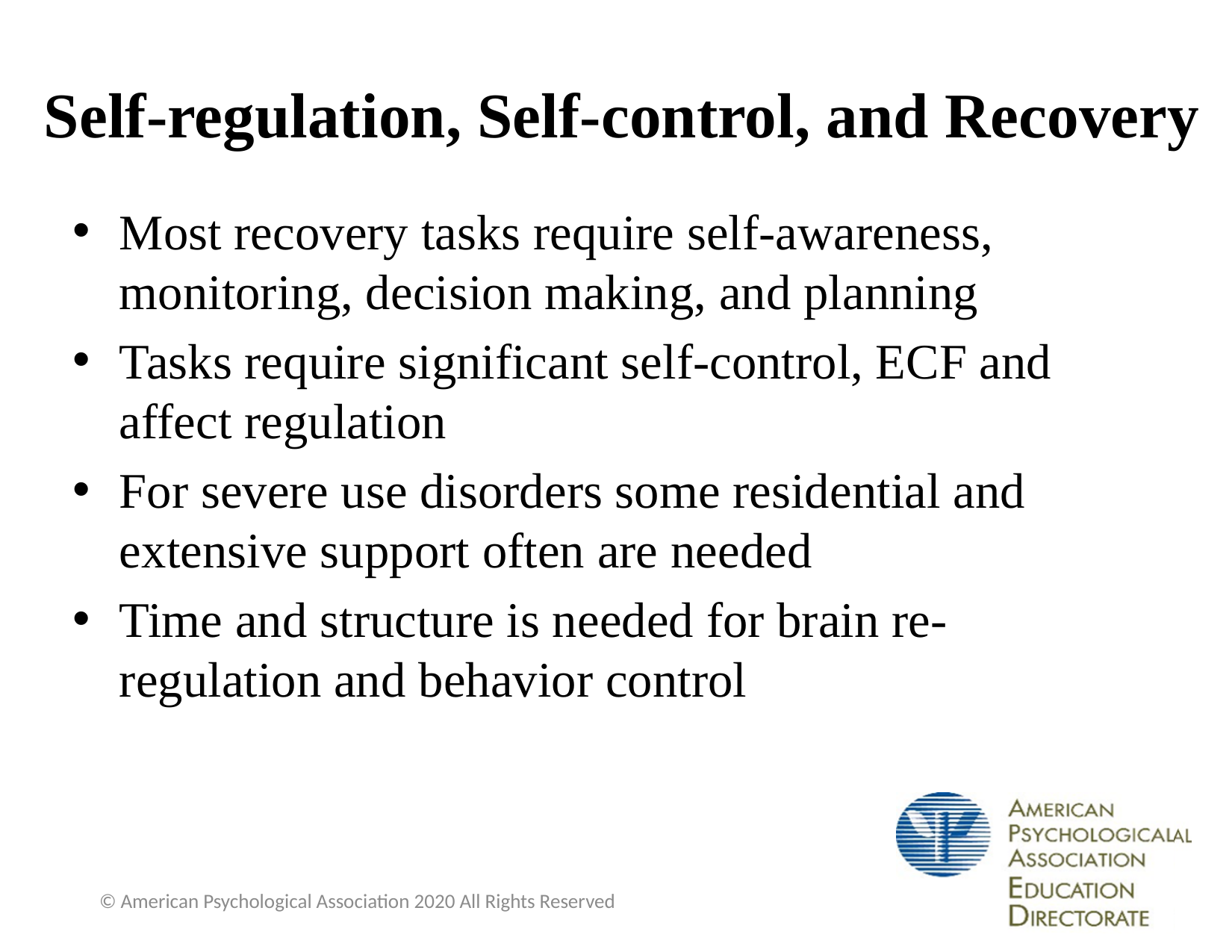

# Self-regulation, Self-control, and Recovery
Most recovery tasks require self-awareness, monitoring, decision making, and planning
Tasks require significant self-control, ECF and affect regulation
For severe use disorders some residential and extensive support often are needed
Time and structure is needed for brain re-regulation and behavior control

© American Psychological Association 2020 All Rights Reserved